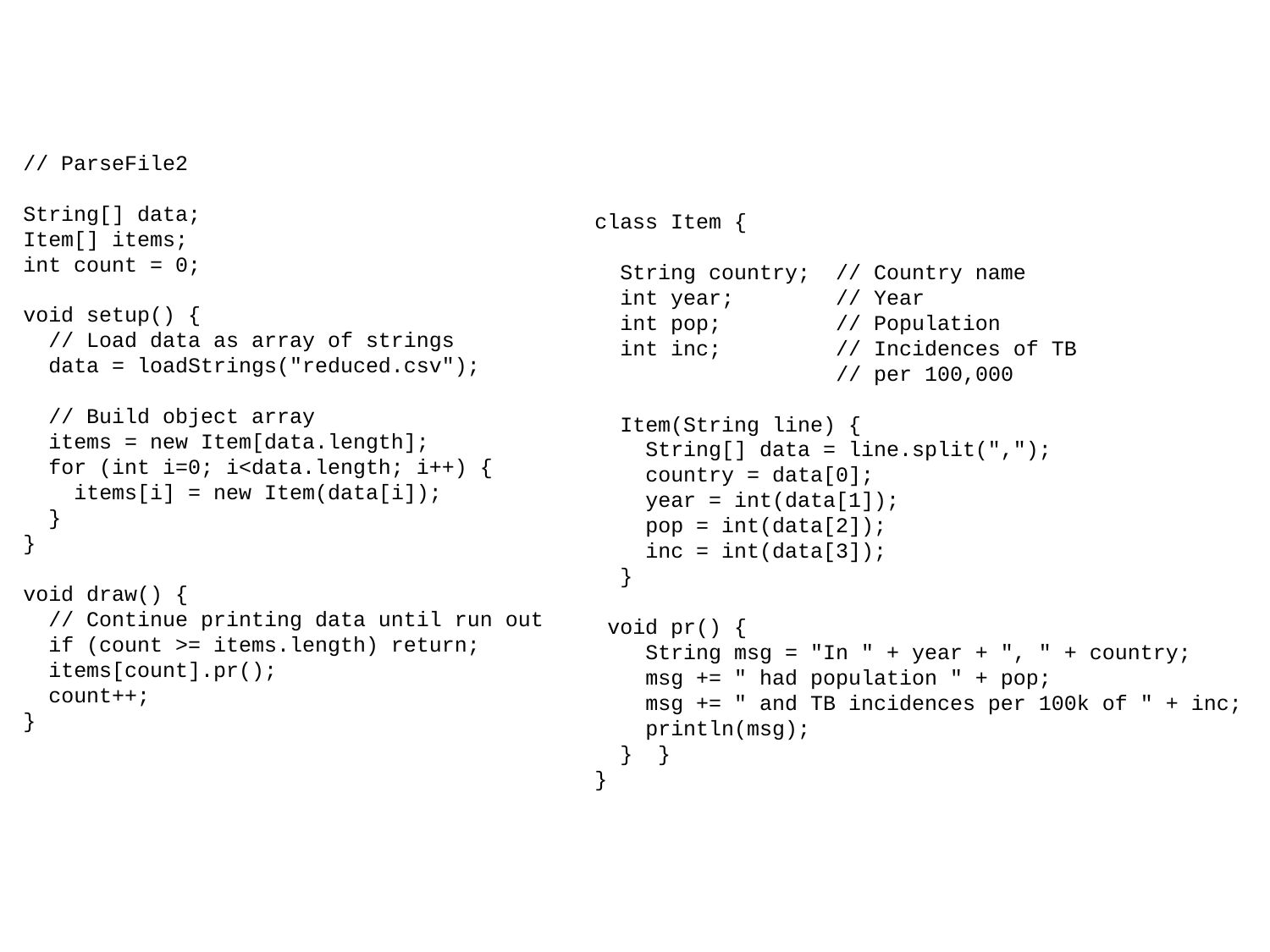

// ParseFile2

String[] data;
Item[] items;
int count = 0;

void setup() {
  // Load data as array of strings
  data = loadStrings("reduced.csv");

  // Build object array
  items = new Item[data.length];
  for (int i=0; i<data.length; i++) {
    items[i] = new Item(data[i]);
  }
}

void draw() {
  // Continue printing data until run out
  if (count >= items.length) return;
  items[count].pr();
  count++;
}
class Item {

  String country;  // Country name
  int year;        // Year
  int pop;         // Population
  int inc;         // Incidences of TB
                   // per 100,000

  Item(String line) {
    String[] data = line.split(",");
    country = data[0];
    year = int(data[1]);
    pop = int(data[2]);
    inc = int(data[3]);
  }

 void pr() {
    String msg = "In " + year + ", " + country;
    msg += " had population " + pop;
    msg += " and TB incidences per 100k of " + inc;
    println(msg);
  }  }
}